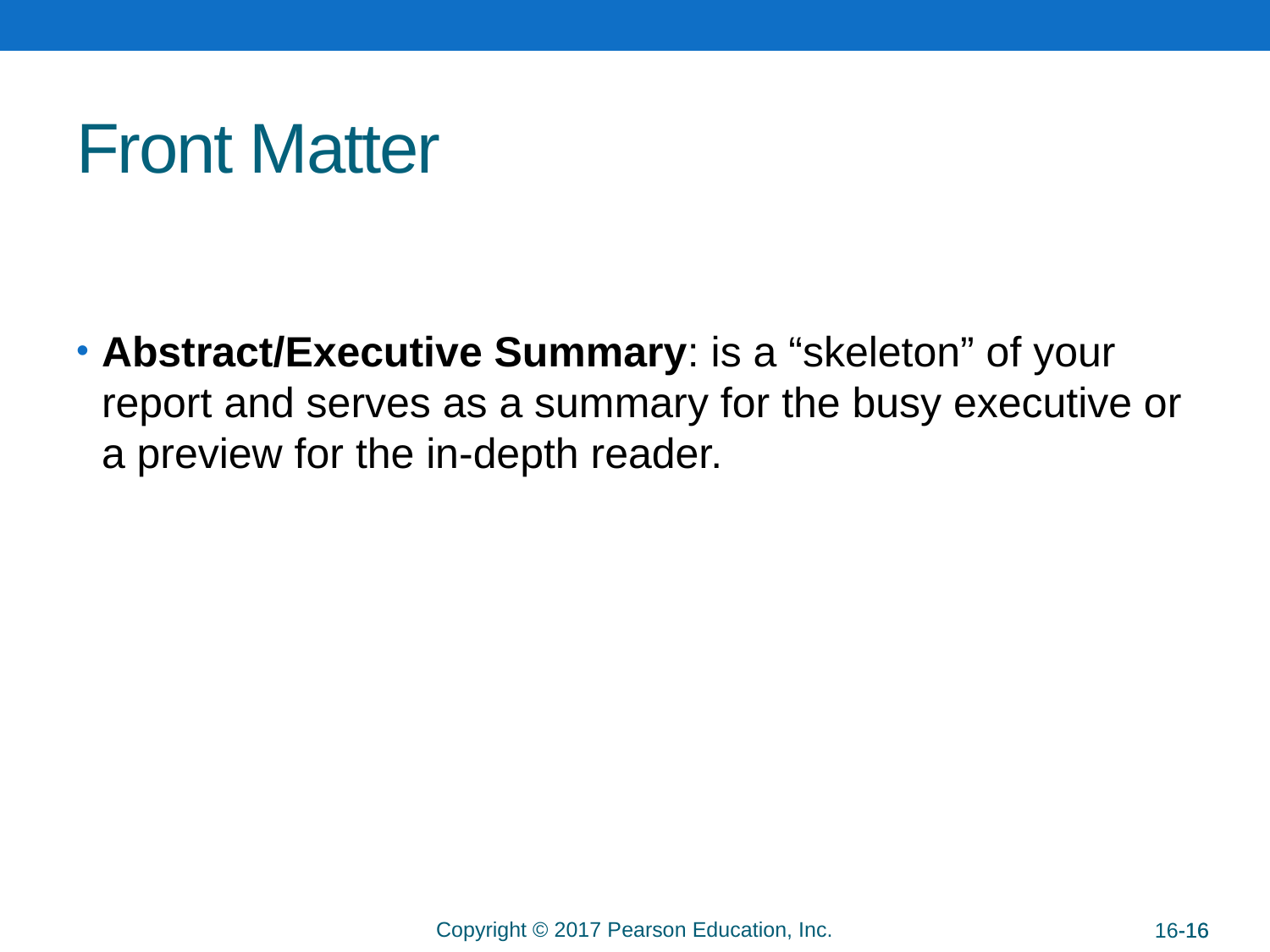

# Front Matter
Abstract/Executive Summary: is a “skeleton” of your report and serves as a summary for the busy executive or a preview for the in-depth reader.